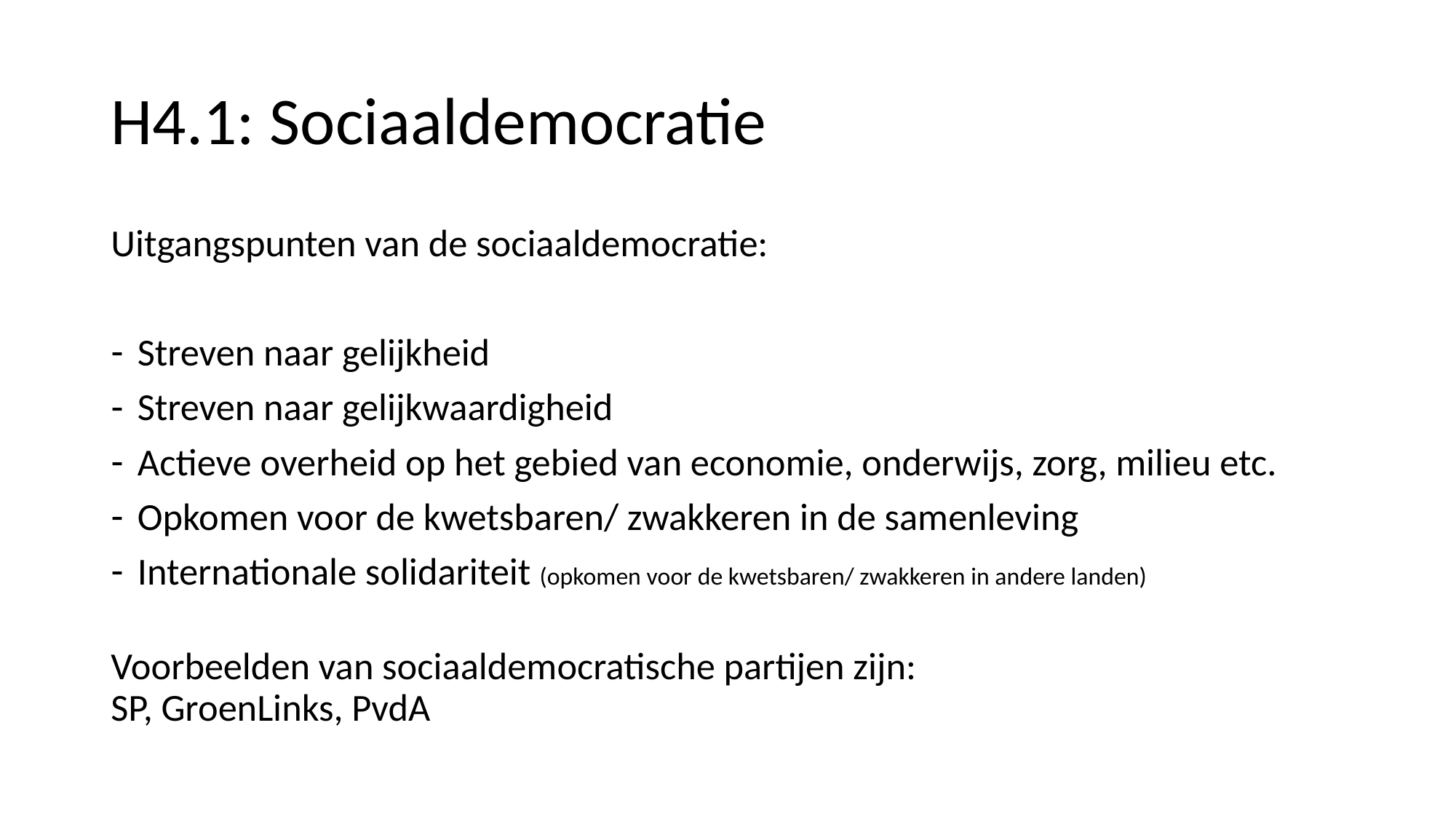

# H4.1: Sociaaldemocratie
Uitgangspunten van de sociaaldemocratie:

Streven naar gelijkheid
Streven naar gelijkwaardigheid
Actieve overheid op het gebied van economie, onderwijs, zorg, milieu etc.
Opkomen voor de kwetsbaren/ zwakkeren in de samenleving
Internationale solidariteit (opkomen voor de kwetsbaren/ zwakkeren in andere landen)

Voorbeelden van sociaaldemocratische partijen zijn:
SP, GroenLinks, PvdA